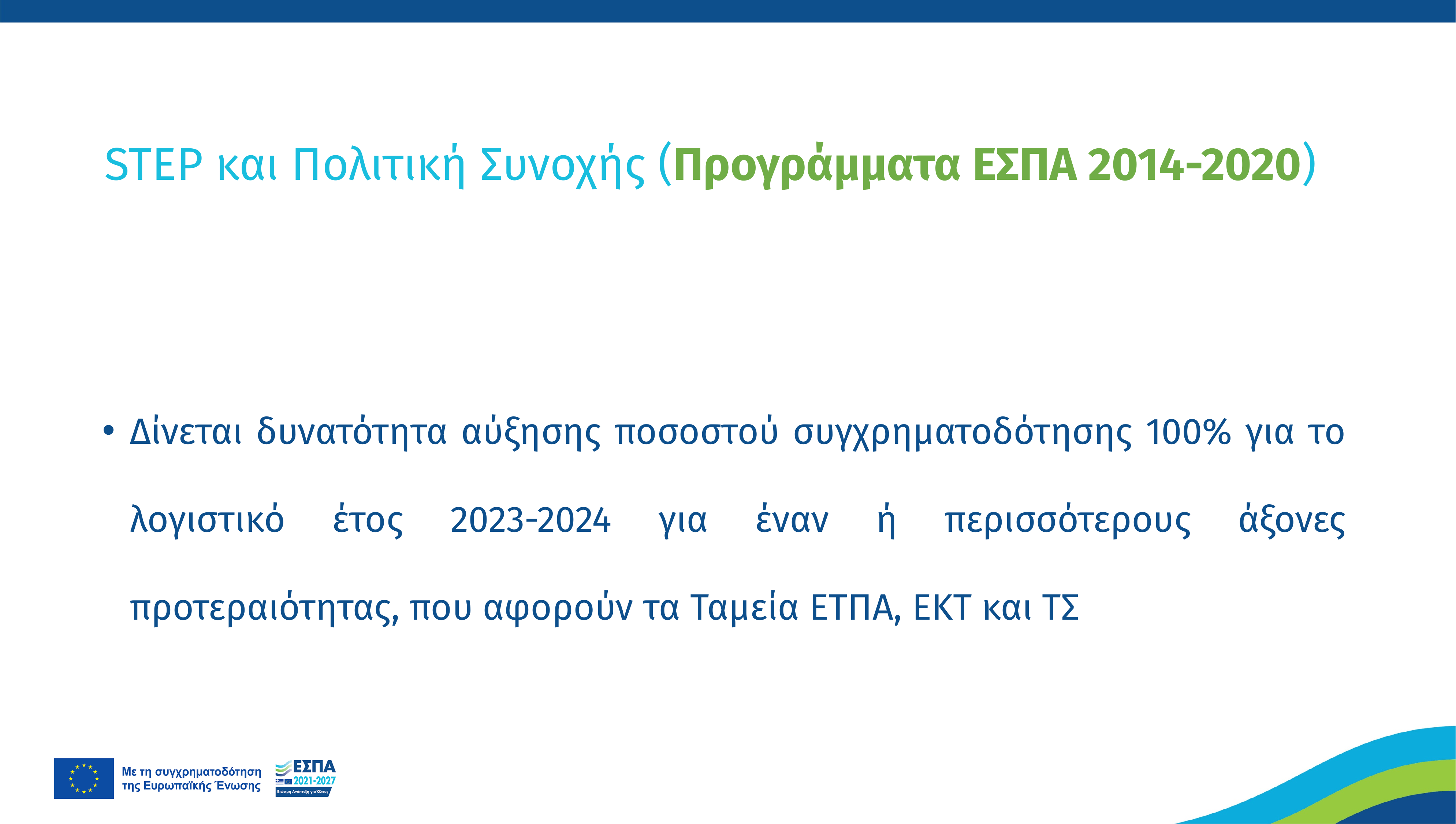

# STEP και Πολιτική Συνοχής (Προγράμματα ΕΣΠΑ 2014-2020)

Δίνεται δυνατότητα αύξησης ποσοστού συγχρηματοδότησης 100% για το λογιστικό έτος 2023-2024 για έναν ή περισσότερους άξονες προτεραιότητας, που αφορούν τα Ταμεία ΕΤΠΑ, ΕΚΤ και ΤΣ